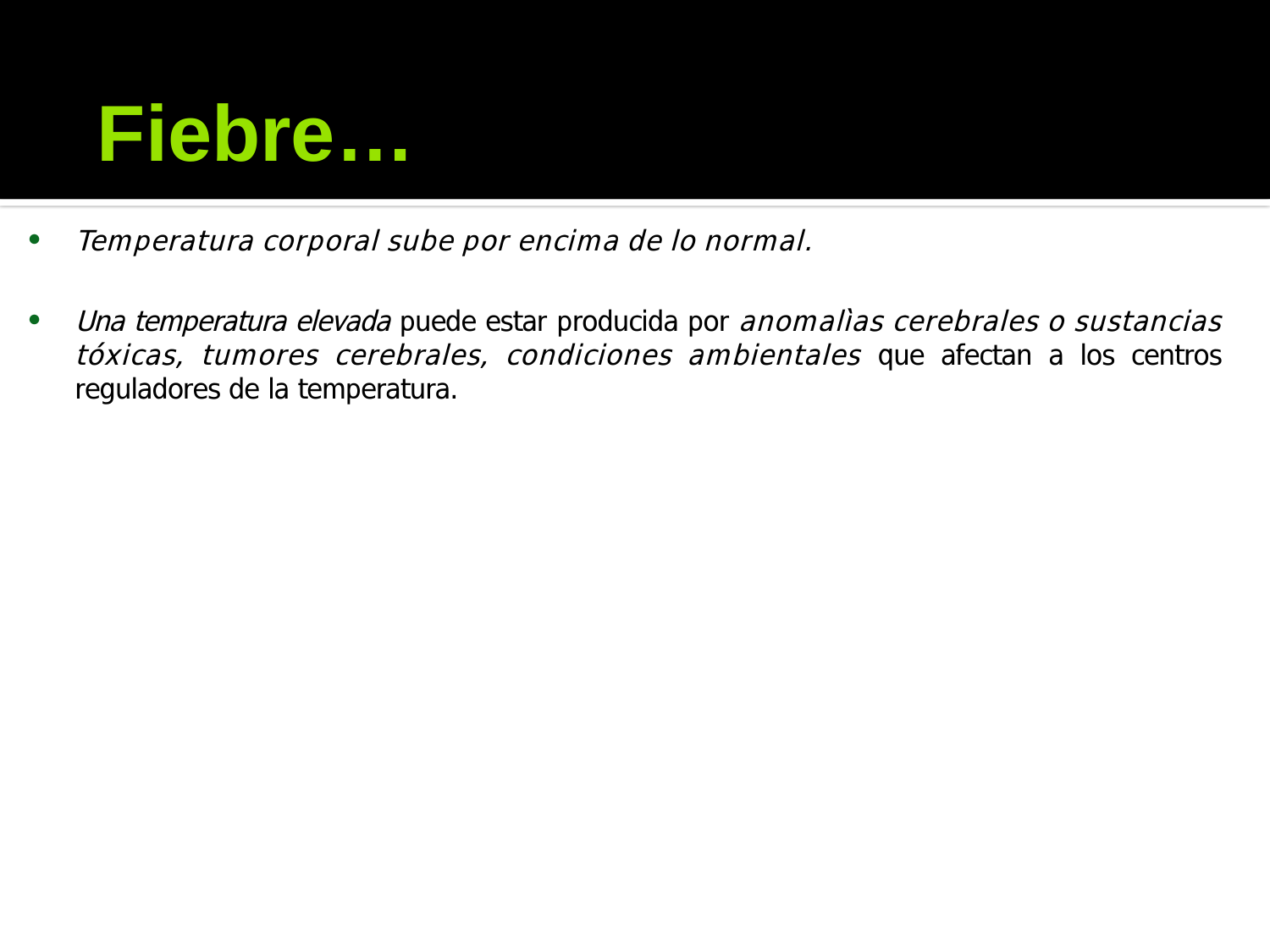

#
Fiebre…
Temperatura corporal sube por encima de lo normal.

Una temperatura elevada puede estar producida por anomalìas cerebrales o sustancias tóxicas, tumores cerebrales, condiciones ambientales que afectan a los centros reguladores de la temperatura.